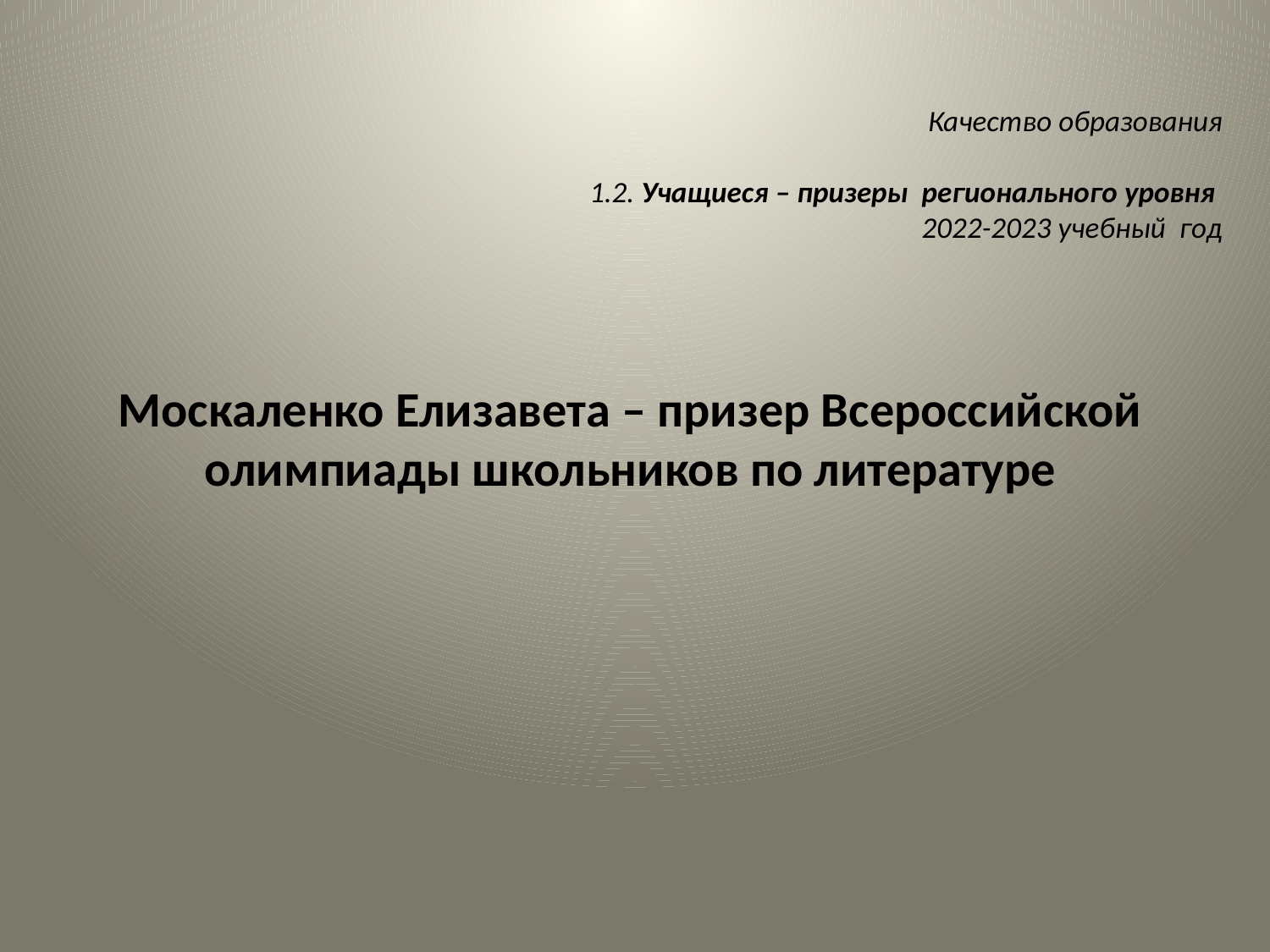

# Качество образования 1.2. Учащиеся – призеры  регионального уровня 2022-2023 учебный  год
Москаленко Елизавета – призер Всероссийской олимпиады школьников по литературе